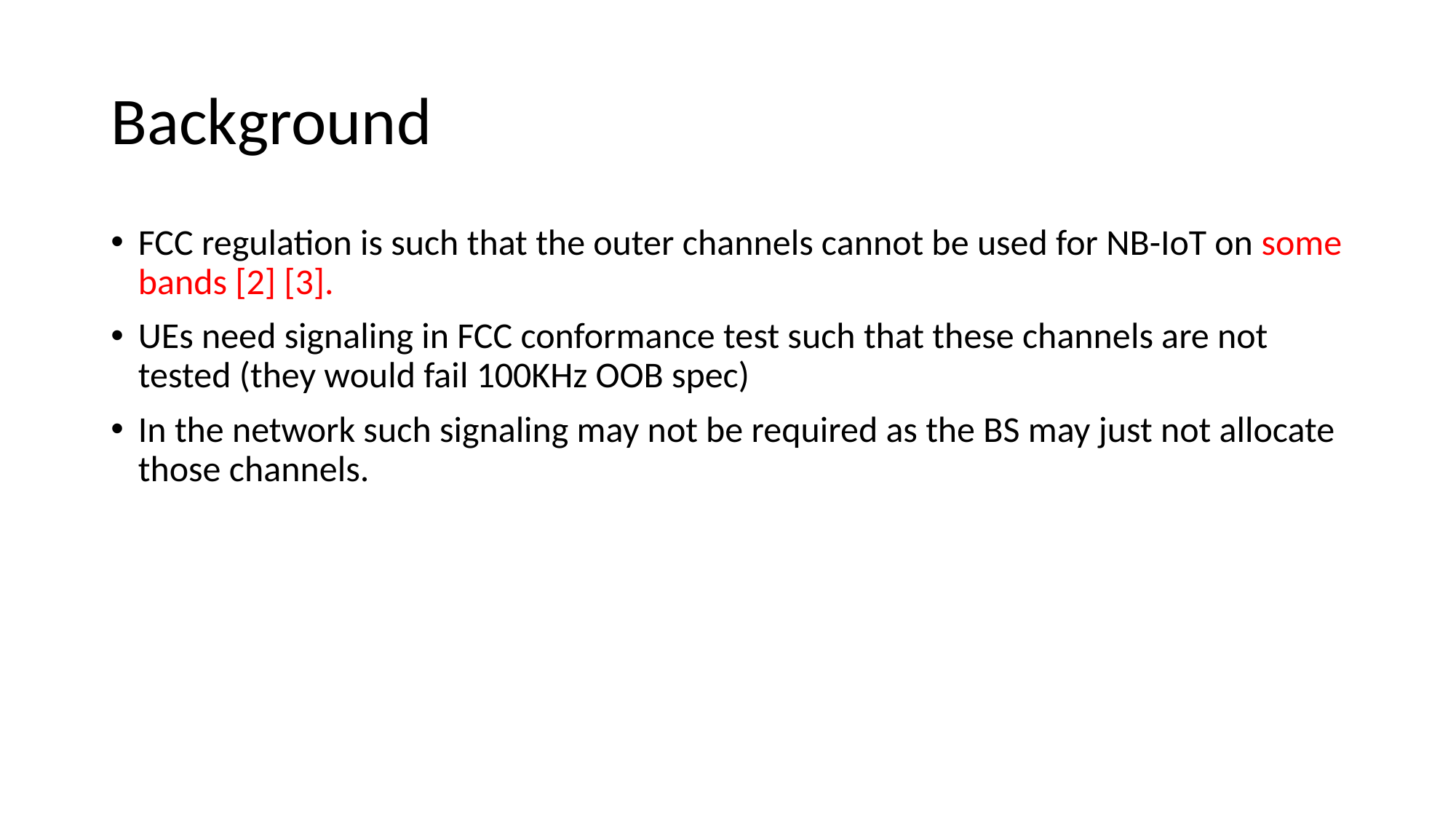

# Background
FCC regulation is such that the outer channels cannot be used for NB-IoT on some bands [2] [3].
UEs need signaling in FCC conformance test such that these channels are not tested (they would fail 100KHz OOB spec)
In the network such signaling may not be required as the BS may just not allocate those channels.